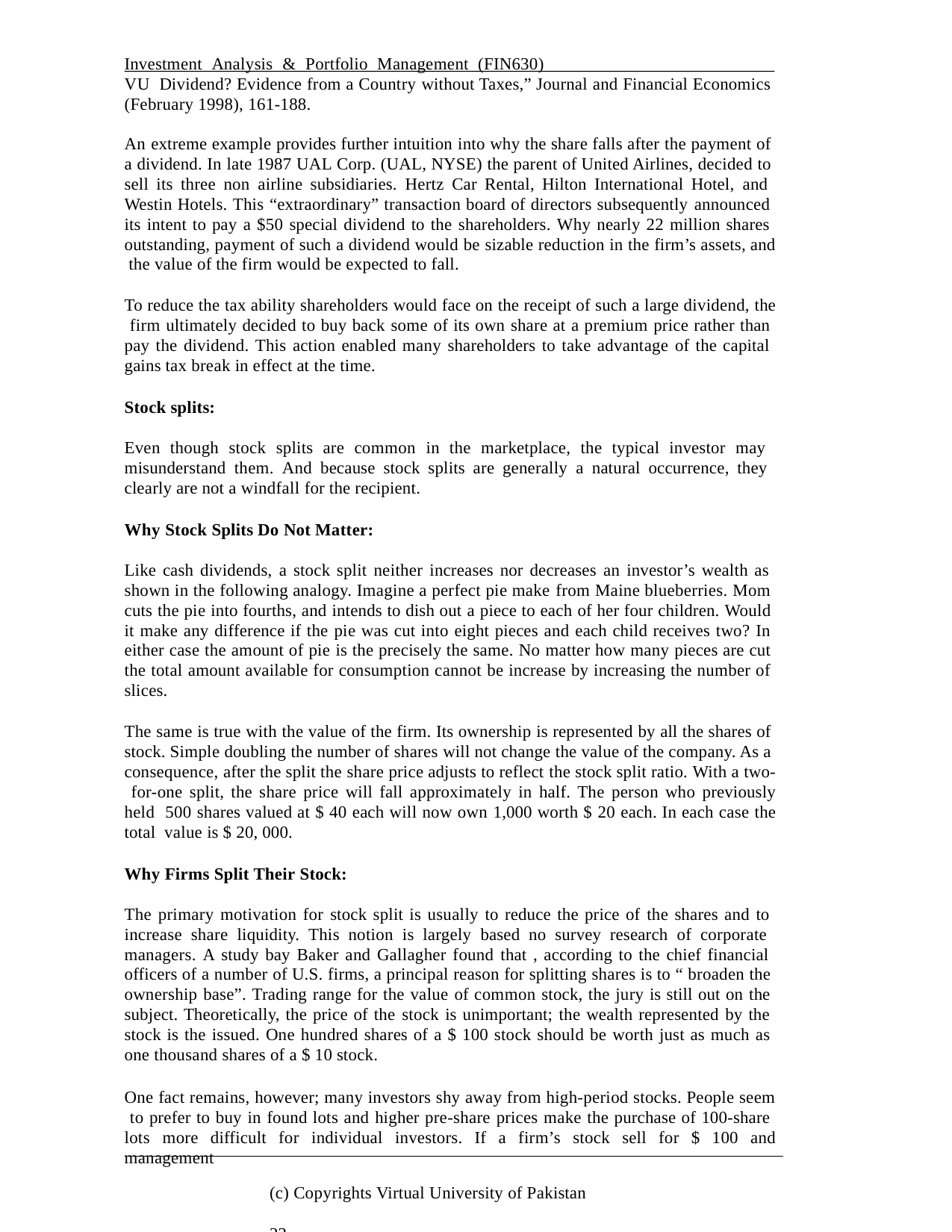

Investment Analysis & Portfolio Management (FIN630)	VU  Dividend? Evidence from a Country without Taxes,” Journal and Financial Economics  (February 1998), 161-188.

An extreme example provides further intuition into why the share falls after the payment of  a dividend. In late 1987 UAL Corp. (UAL, NYSE) the parent of United Airlines, decided to  sell its three non airline subsidiaries. Hertz Car Rental, Hilton International Hotel, and  Westin Hotels. This “extraordinary” transaction board of directors subsequently announced  its intent to pay a $50 special dividend to the shareholders. Why nearly 22 million shares  outstanding, payment of such a dividend would be sizable reduction in the firm’s assets, and  the value of the firm would be expected to fall.

To reduce the tax ability shareholders would face on the receipt of such a large dividend, the  firm ultimately decided to buy back some of its own share at a premium price rather than  pay the dividend. This action enabled many shareholders to take advantage of the capital  gains tax break in effect at the time.

Stock splits:

Even though stock splits are common in the marketplace, the typical investor may  misunderstand them. And because stock splits are generally a natural occurrence, they  clearly are not a windfall for the recipient.

Why Stock Splits Do Not Matter:

Like cash dividends, a stock split neither increases nor decreases an investor’s wealth as  shown in the following analogy. Imagine a perfect pie make from Maine blueberries. Mom  cuts the pie into fourths, and intends to dish out a piece to each of her four children. Would  it make any difference if the pie was cut into eight pieces and each child receives two? In  either case the amount of pie is the precisely the same. No matter how many pieces are cut  the total amount available for consumption cannot be increase by increasing the number of  slices.

The same is true with the value of the firm. Its ownership is represented by all the shares of  stock. Simple doubling the number of shares will not change the value of the company. As a  consequence, after the split the share price adjusts to reflect the stock split ratio. With a two-  for-one split, the share price will fall approximately in half. The person who previously held  500 shares valued at $ 40 each will now own 1,000 worth $ 20 each. In each case the total  value is $ 20, 000.

Why Firms Split Their Stock:

The primary motivation for stock split is usually to reduce the price of the shares and to  increase share liquidity. This notion is largely based no survey research of corporate  managers. A study bay Baker and Gallagher found that , according to the chief financial  officers of a number of U.S. firms, a principal reason for splitting shares is to “ broaden the  ownership base”. Trading range for the value of common stock, the jury is still out on the  subject. Theoretically, the price of the stock is unimportant; the wealth represented by the  stock is the issued. One hundred shares of a $ 100 stock should be worth just as much as  one thousand shares of a $ 10 stock.

One fact remains, however; many investors shy away from high-period stocks. People seem  to prefer to buy in found lots and higher pre-share prices make the purchase of 100-share  lots more difficult for individual investors. If a firm’s stock sell for $ 100 and management
(c) Copyrights Virtual University of Pakistan	22